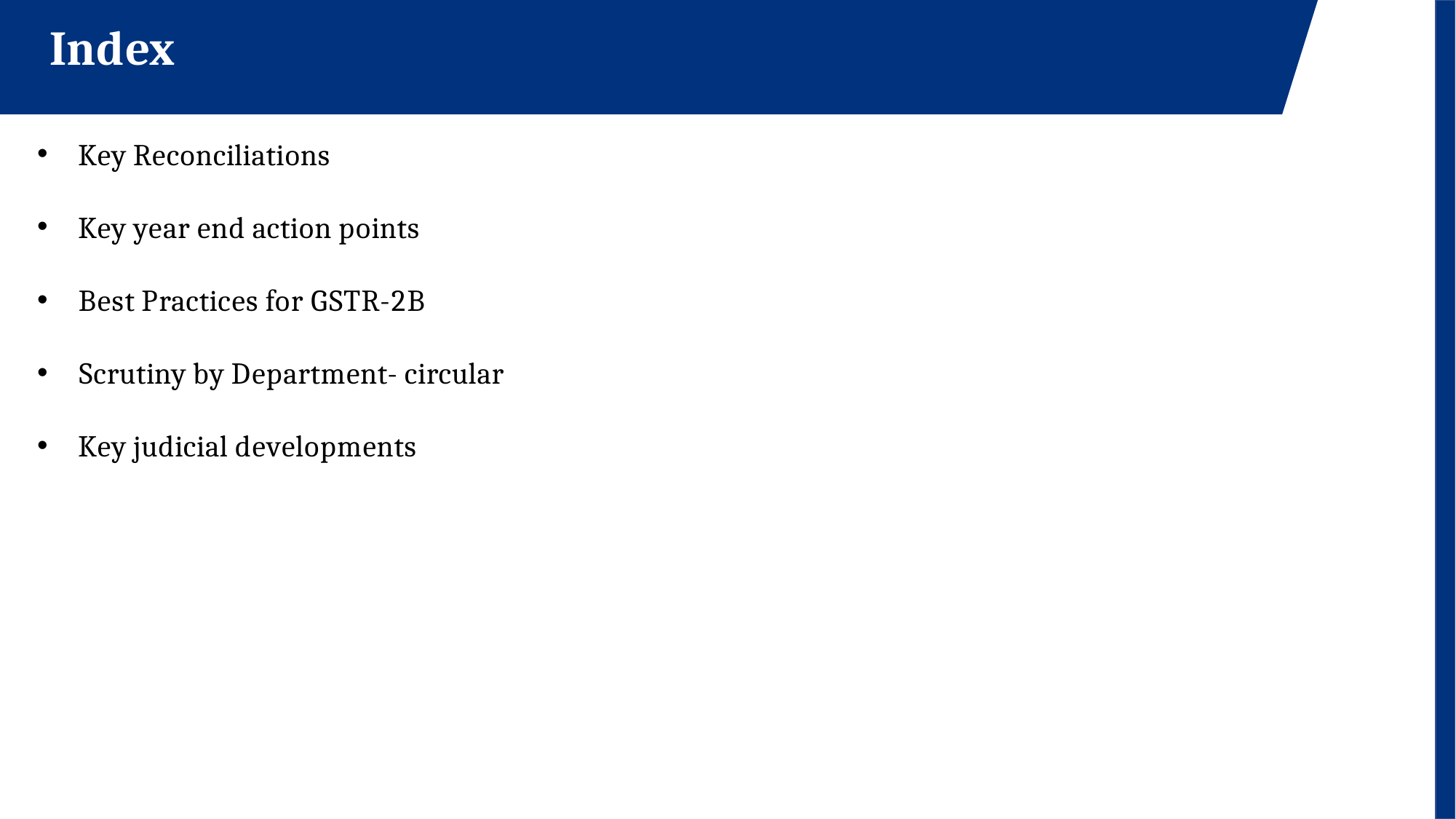

Index
Key Reconciliations

Key year end action points

Best Practices for GSTR-2B

Scrutiny by Department- circular

Key judicial developments